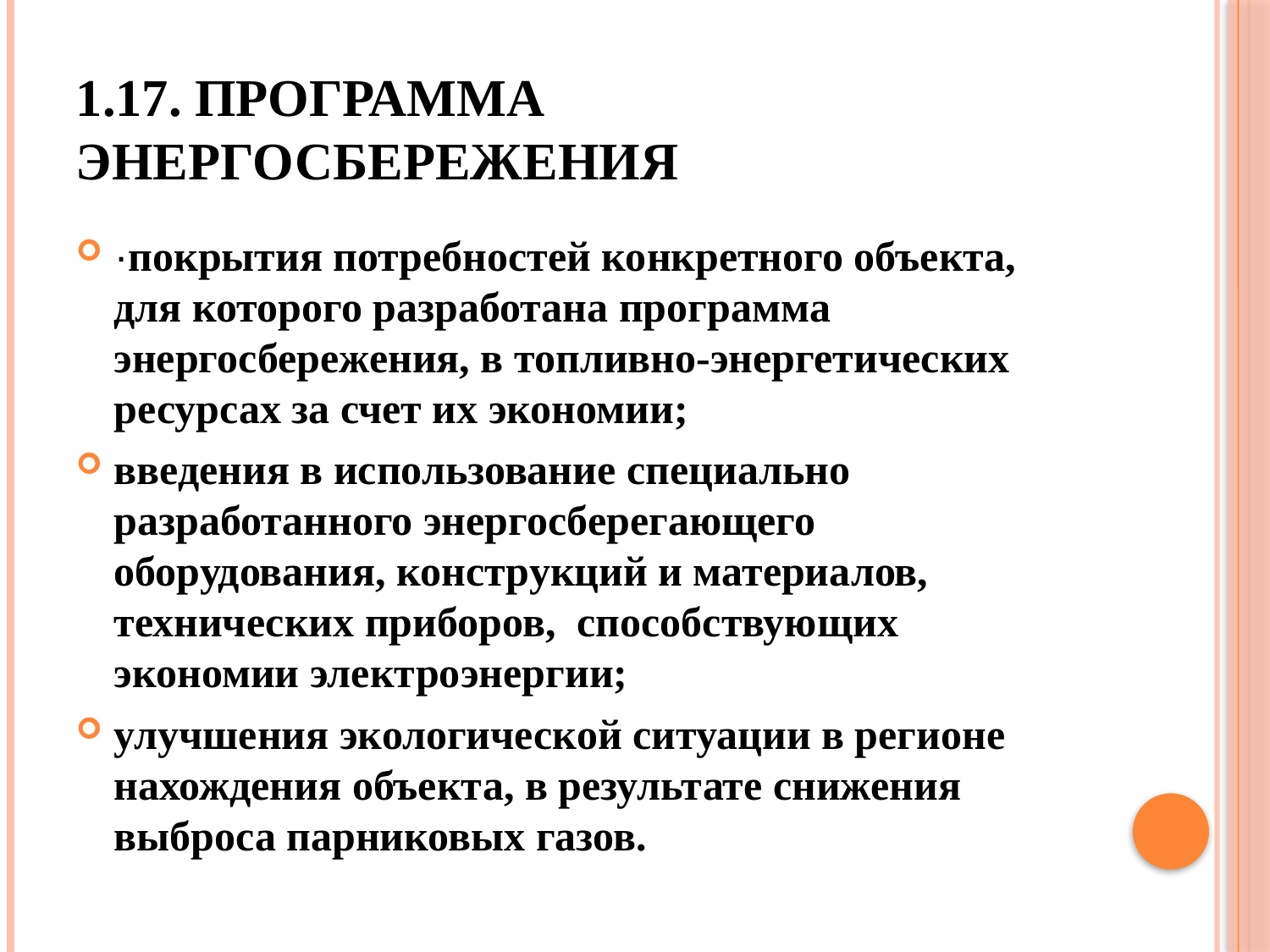

# 1.17. Программа энергосбережения
·покрытия потребностей конкретного объекта, для которого разработана программа энергосбережения, в топливно-энергетических ресурсах за счет их экономии;
введения в использование специально разработанного энергосберегающего оборудования, конструкций и материалов, технических приборов,  способствующих экономии электроэнергии;
улучшения экологической ситуации в регионе нахождения объекта, в результате снижения выброса парниковых газов.